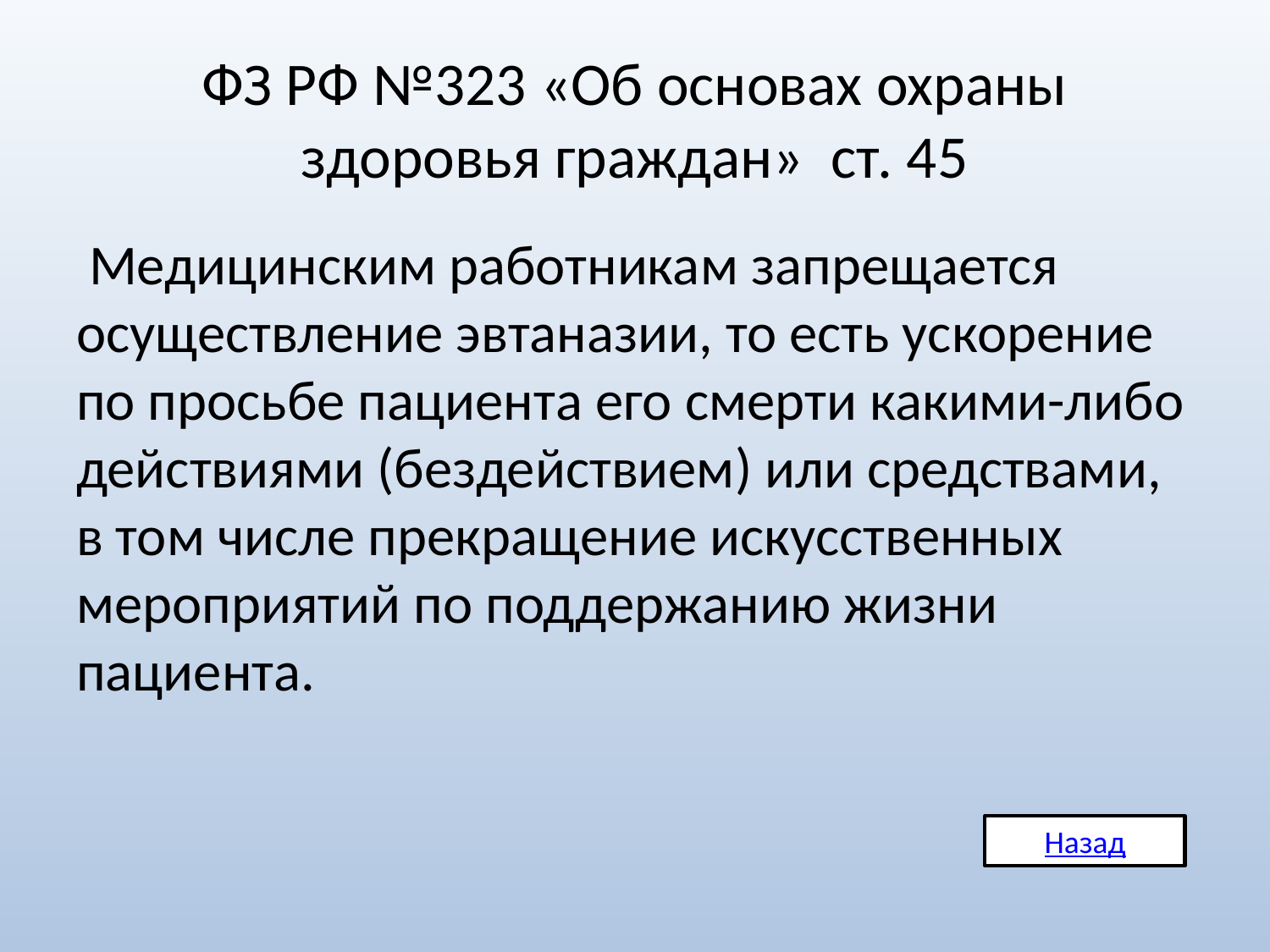

# ФЗ РФ №323 «Об основах охраны здоровья граждан»  ст. 45
 Медицинским работникам запрещается осуществление эвтаназии, то есть ускорение по просьбе пациента его смерти какими-либо действиями (бездействием) или средствами, в том числе прекращение искусственных мероприятий по поддержанию жизни пациента.
Назад